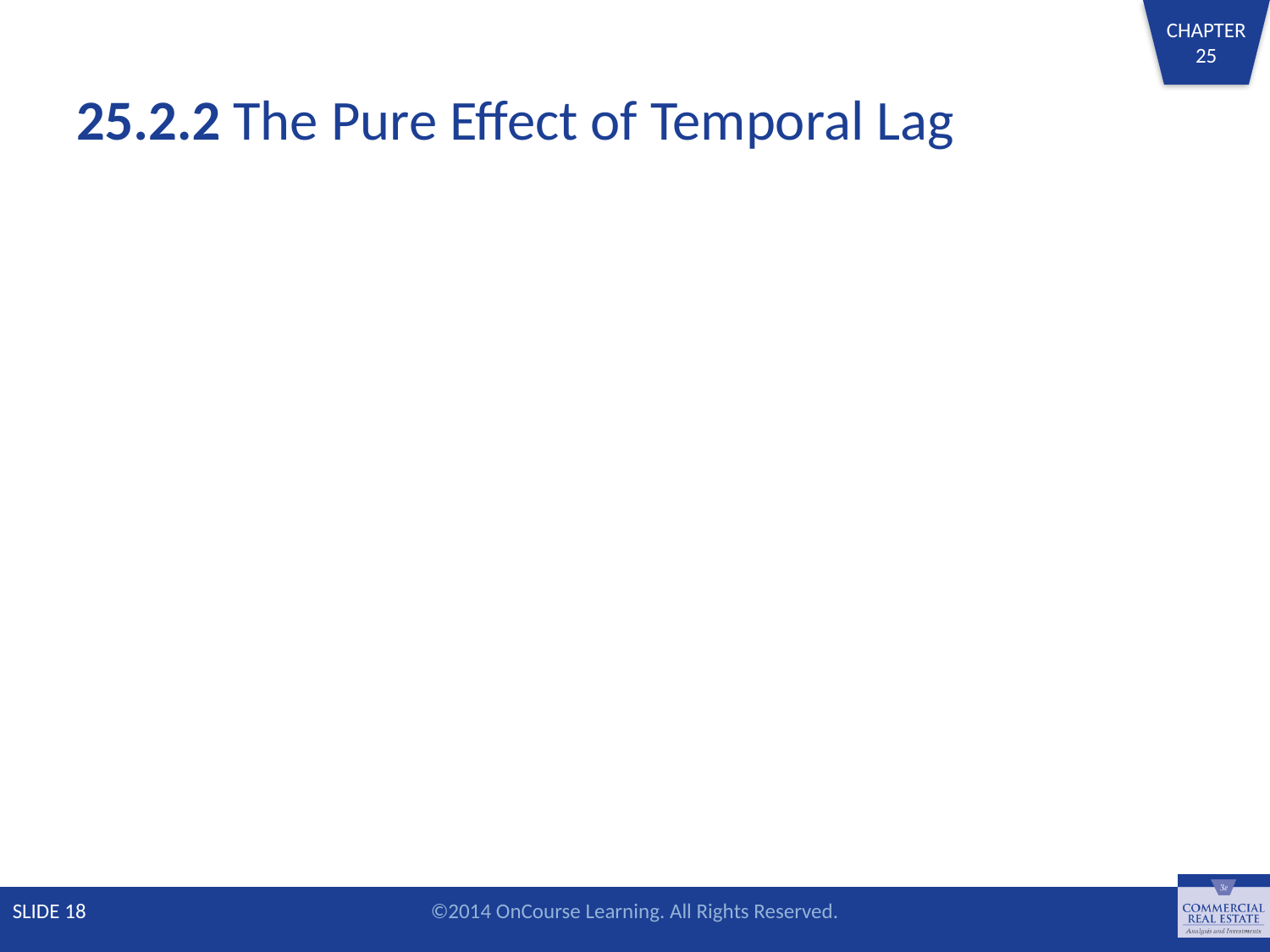

# 25.2.2 The Pure Effect of Temporal Lag

SLIDE 18